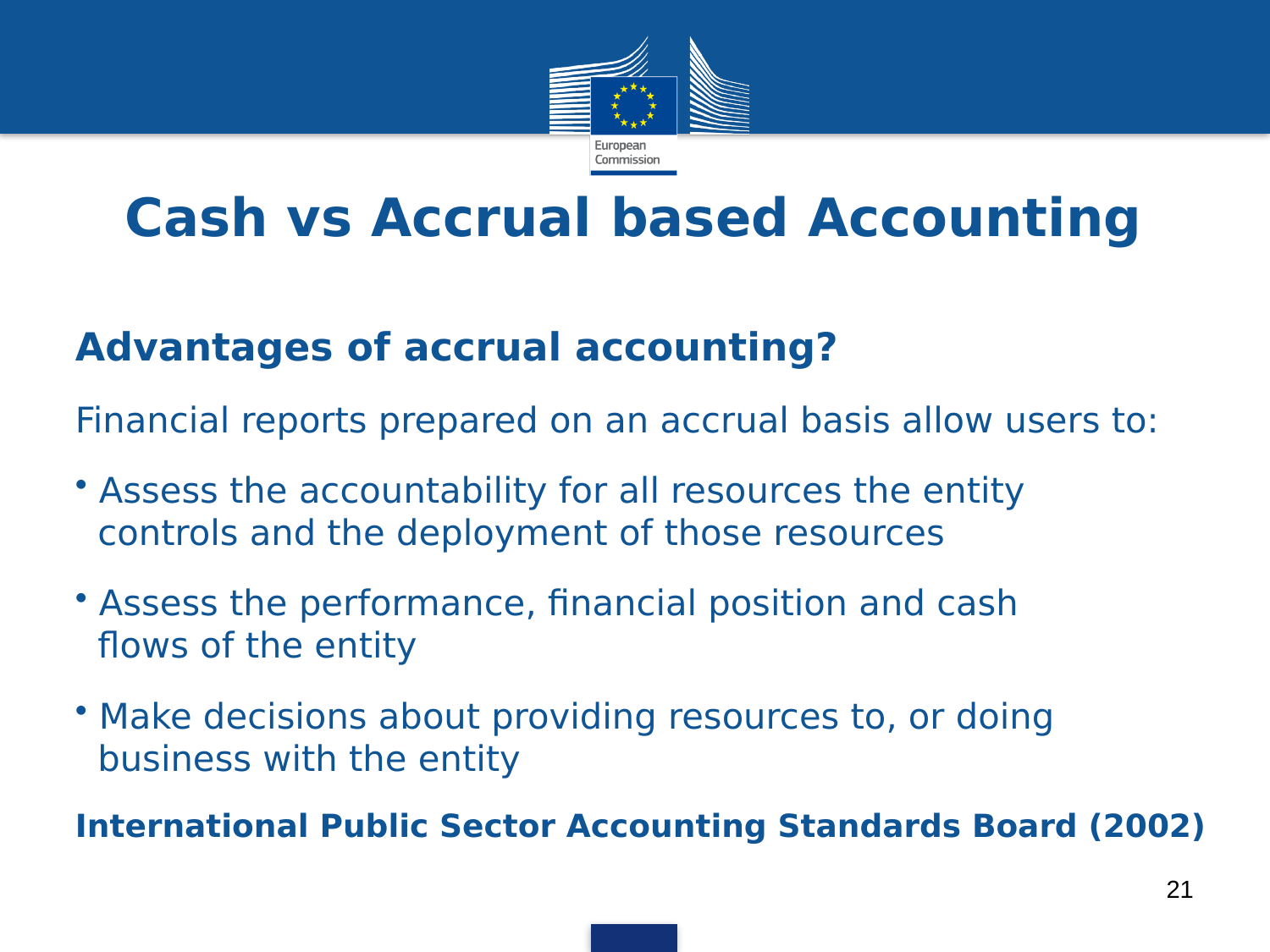

# Cash vs Accrual based Accounting
Advantages of accrual accounting?
Financial reports prepared on an accrual basis allow users to:
 Assess the accountability for all resources the entity
  controls and the deployment of those resources
 Assess the performance, financial position and cash
  flows of the entity
 Make decisions about providing resources to, or doing
  business with the entity
International Public Sector Accounting Standards Board (2002)
21